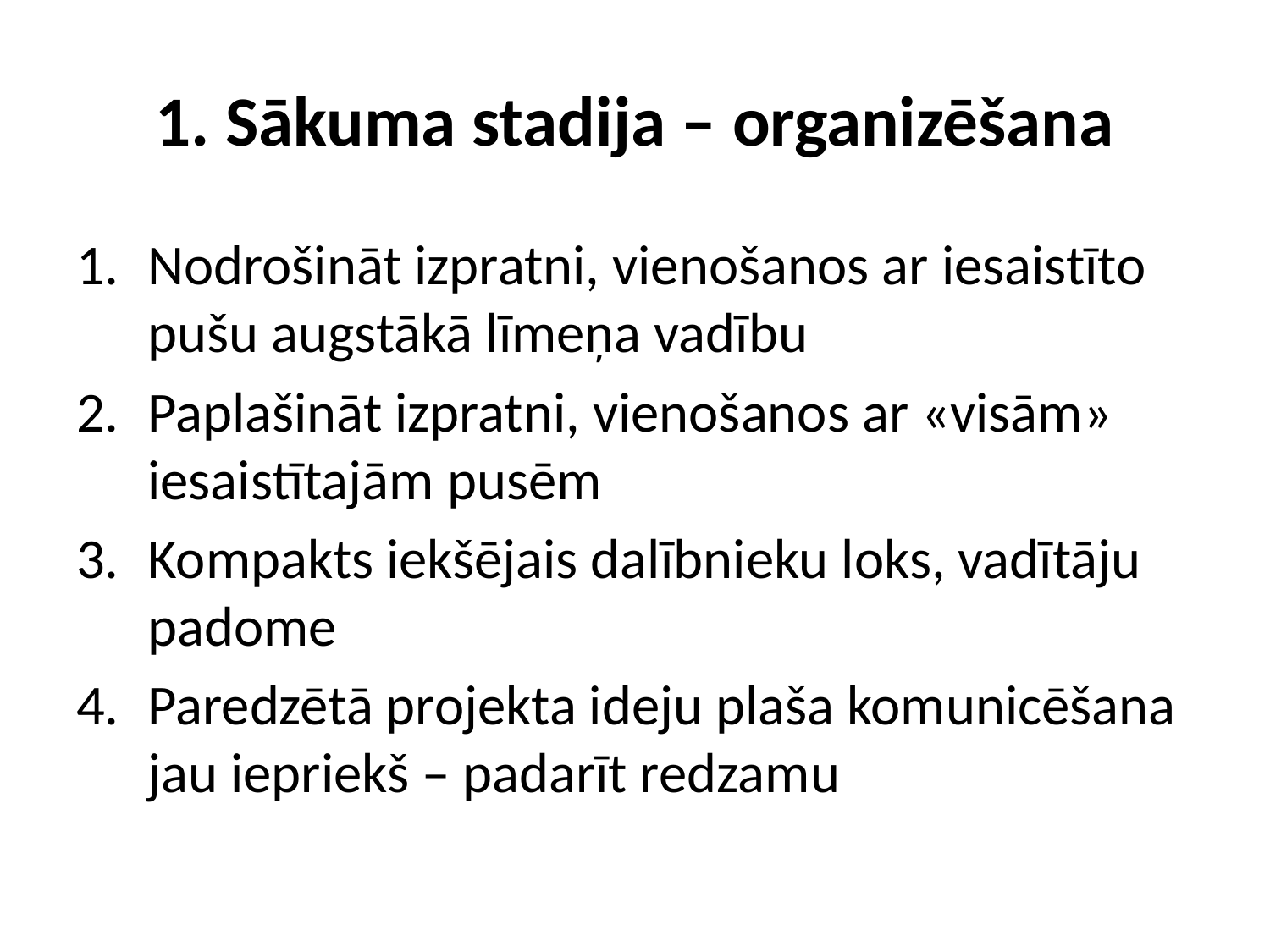

# 1. Sākuma stadija – organizēšana
Nodrošināt izpratni, vienošanos ar iesaistīto pušu augstākā līmeņa vadību
Paplašināt izpratni, vienošanos ar «visām» iesaistītajām pusēm
Kompakts iekšējais dalībnieku loks, vadītāju padome
Paredzētā projekta ideju plaša komunicēšana jau iepriekš – padarīt redzamu